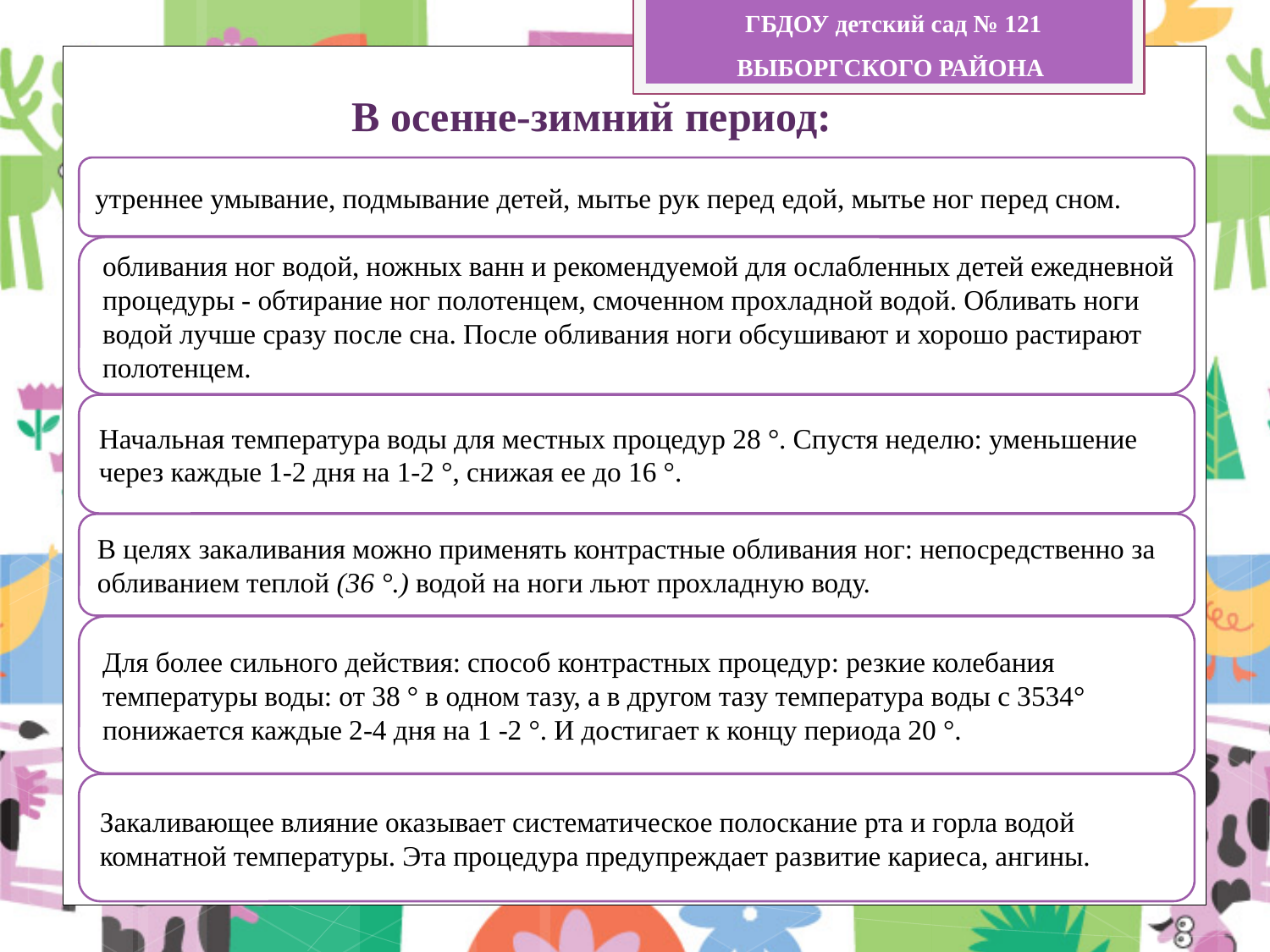

ГБДОУ детский сад № 121
ВЫБОРГСКОГО РАЙОНА
# В осенне-зимний период:
утреннее умывание, подмывание детей, мытье рук перед едой, мытье ног перед сном.
обливания ног водой, ножных ванн и рекомендуемой для ослабленных детей ежедневной процедуры - обтирание ног полотенцем, смоченном прохладной водой. Обливать ноги водой лучше сразу после сна. После обливания ноги обсушивают и хорошо растирают полотенцем.
Начальная температура воды для местных процедур 28 °. Спустя неделю: уменьшение через каждые 1-2 дня на 1-2 °, снижая ее до 16 °.
В целях закаливания можно применять контрастные обливания ног: непосредственно за обливанием теплой (36 °.) водой на ноги льют прохладную воду.
Для более сильного действия: способ контрастных процедур: резкие колебания температуры воды: от 38 ° в одном тазу, а в другом тазу температура воды с 3534° понижается каждые 2-4 дня на 1 -2 °. И достигает к концу периода 20 °.
Закаливающее влияние оказывает систематическое полоскание рта и горла водой комнатной температуры. Эта процедура предупреждает развитие кариеса, ангины.
В осенне-зимний период в качестве местных закаливающих процедур можно использовать утреннее умывание, подмывание детей, мытье рук перед едой, мытье ног перед сном. Температура воздуха в помещении обычная. Известна эффективность простых форм закаливания - обливания ног водой, ножных ванн и рекомендуемой для ослабленных детей ежедневной процедуры - обтирание ног полотенцем, смоченном прохладной водой. Обливать ноги водой лучше сразу после сна. После обливания ноги обсушивают и хорошо растирают полотенцем.
Начальная температура воды для местных процедур 28 °. Спустя неделю от начала закаливания начинают уменьшать температуру воды через каждые 1-2 дня на 1-2 °, снижая ее до 16 °. В целях закаливания можно применять контрастные обливания ног: непосредственно за обливанием теплой (36 °.) водой на ноги льют прохладную воду.
Ножные ванны отличаются от обливания ног тем, что ноги ставят в таз с водой на 34 минуты. Их удобнее проводить дома, т. к. в детском саду это займет много времени. Для более сильного действия закаливания можно проводить способом контрастных процедур. Контрастные температуры основаны на том, чтобы приучить ребенка к резким колебаниям температуры воды: от 38 ° в одном тузу, а в другом тазу температура воды с 3534° понижается каждые 2-4 дня на 1 -2 °. И достигает к концу периода 20 °.
Закаливающее влияние оказывает систематическое полоскание рта и горла водой комнатной температуры. Эта процедура предупреждает развитие кариеса, ангины.

Очень важно, чтобы закаливание проводилось круглый год. Недопустимо, когда работа по закаливанию, начатая в теплое время года, с похолоданием прекращаются. Этим нарушается один из основных принципов - систематичность закаливания. При этом организм снова становится малоустойчивым к Холодовым раздражителям.

Очень важно, чтобы закаливание проводилось круглый год. Недопустимо, когда работа по закаливанию, начатая в теплое время года, с похолоданием прекращаются. Этим нарушается один из основных принципов - систематичность закаливания. При этом организм снова становится малоустойчивым к Холодовым раздражителям.

Источник: http://doshvozrast.ru/ozdorov/zakalivanie06.htm
Источник: http://doshvozrast.ru/ozdorov/zakalivanie06.htm
Источник: http://doshvozrast.ru/ozdorov/zakalivanie06.htm